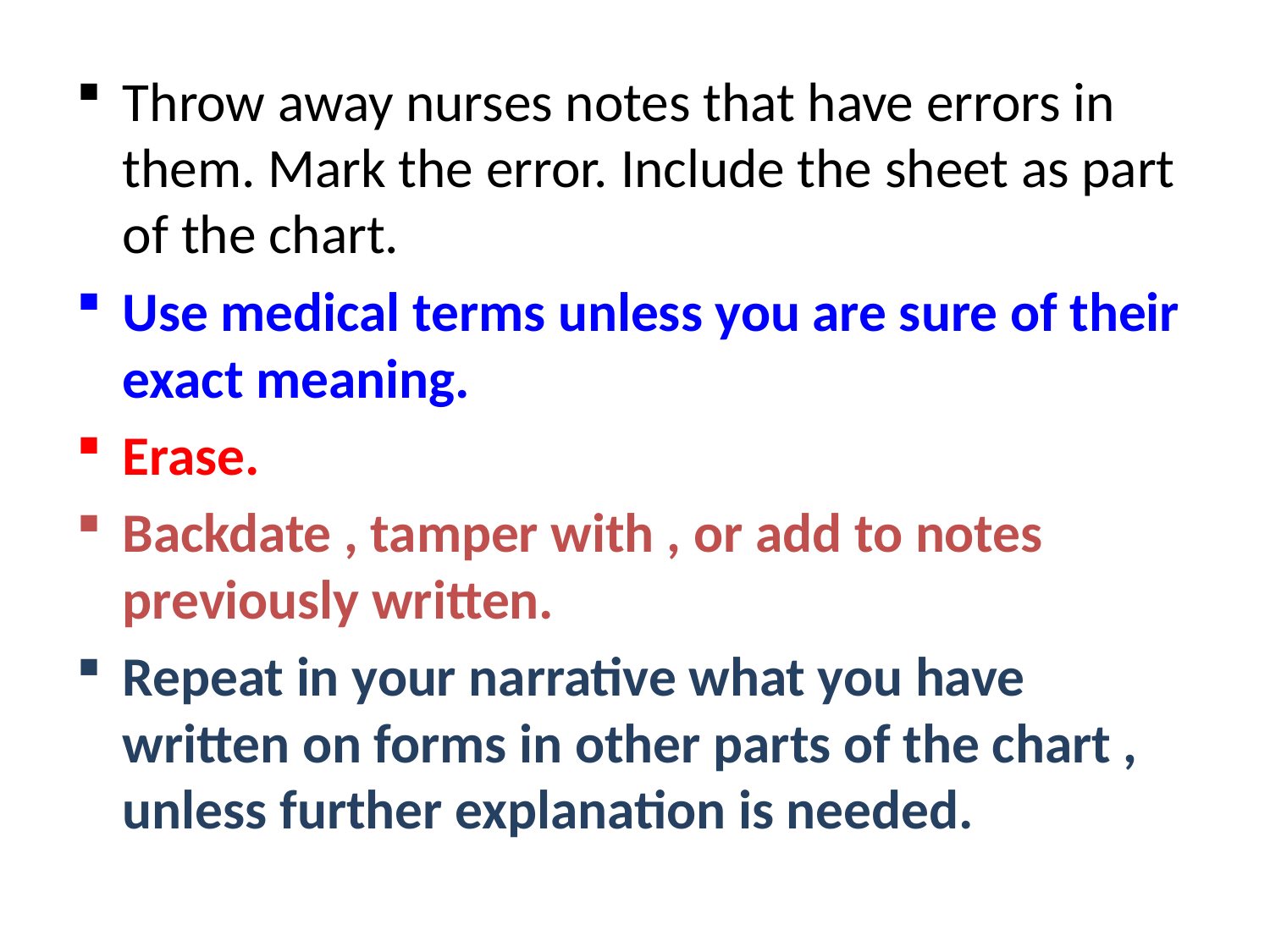

Throw away nurses notes that have errors in them. Mark the error. Include the sheet as part of the chart.
Use medical terms unless you are sure of their exact meaning.
Erase.
Backdate , tamper with , or add to notes previously written.
Repeat in your narrative what you have written on forms in other parts of the chart , unless further explanation is needed.